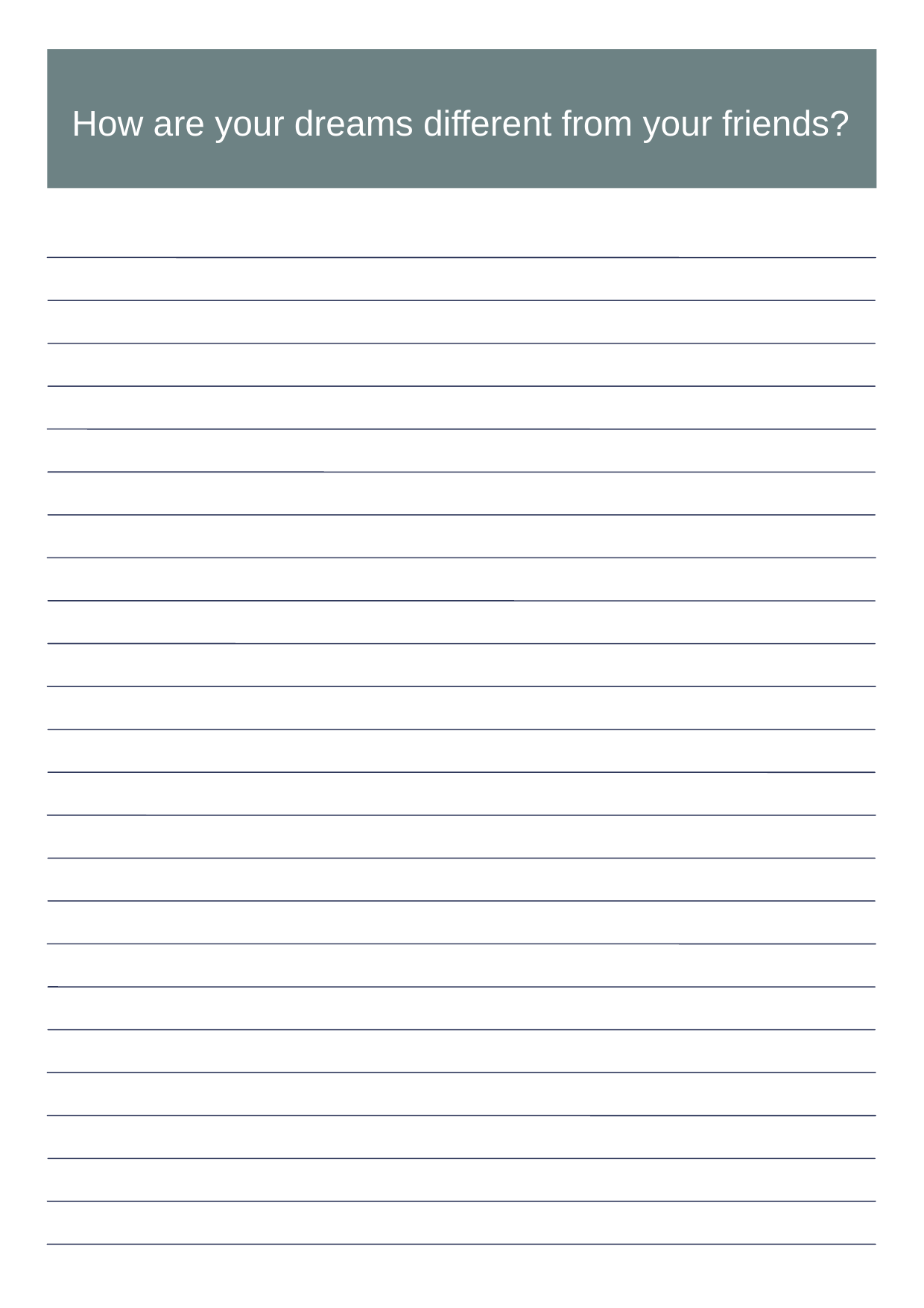

How are your dreams different from your friends?